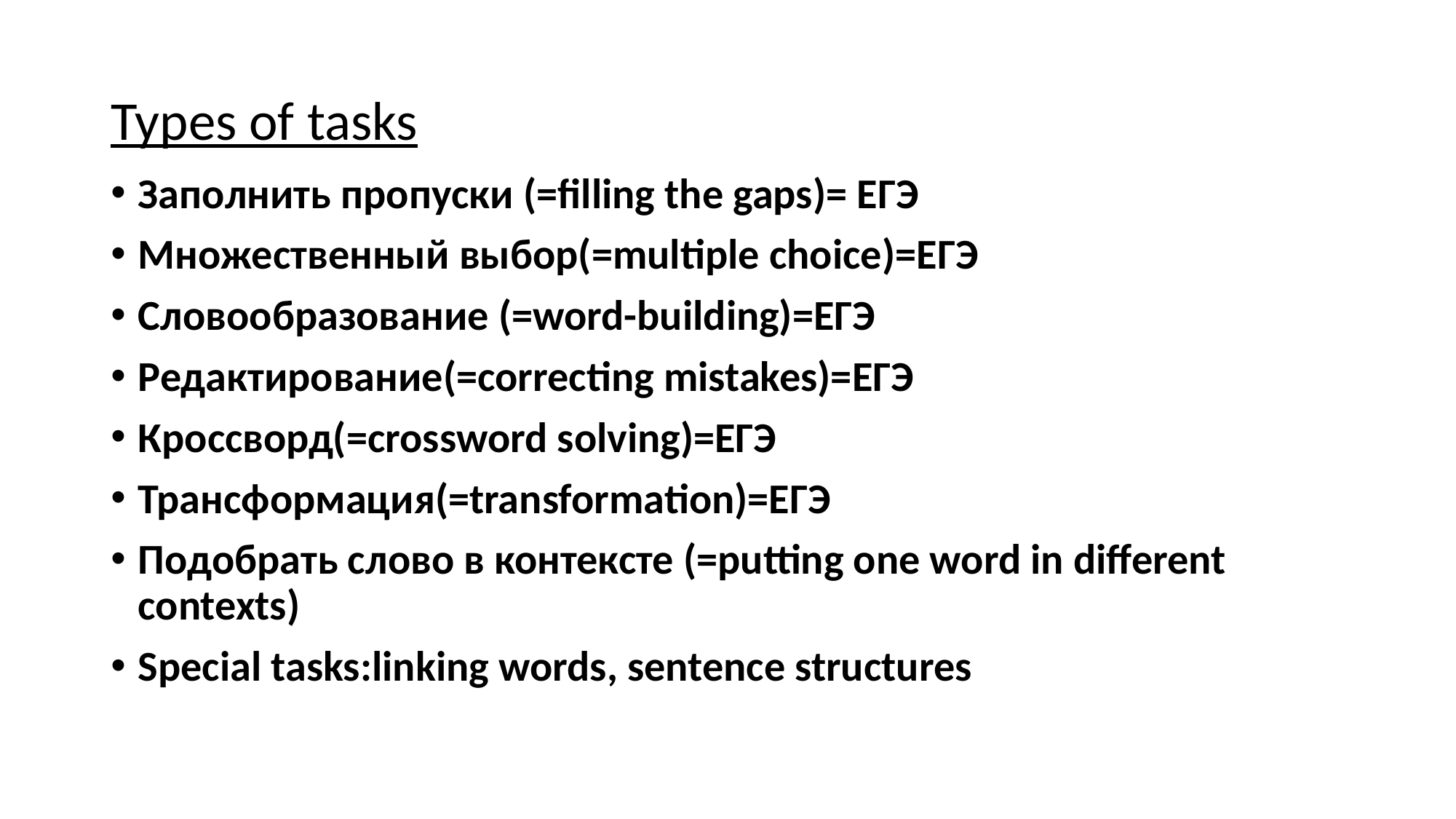

# Types of tasks
Заполнить пропуски (=filling the gaps)= ЕГЭ
Множественный выбор(=multiple choice)=ЕГЭ
Словообразование (=word-building)=ЕГЭ
Редактирование(=correcting mistakes)=ЕГЭ
Кроссворд(=crossword solving)=ЕГЭ
Трансформация(=transformation)=ЕГЭ
Подобрать слово в контексте (=putting one word in different contexts)
Special tasks:linking words, sentence structures